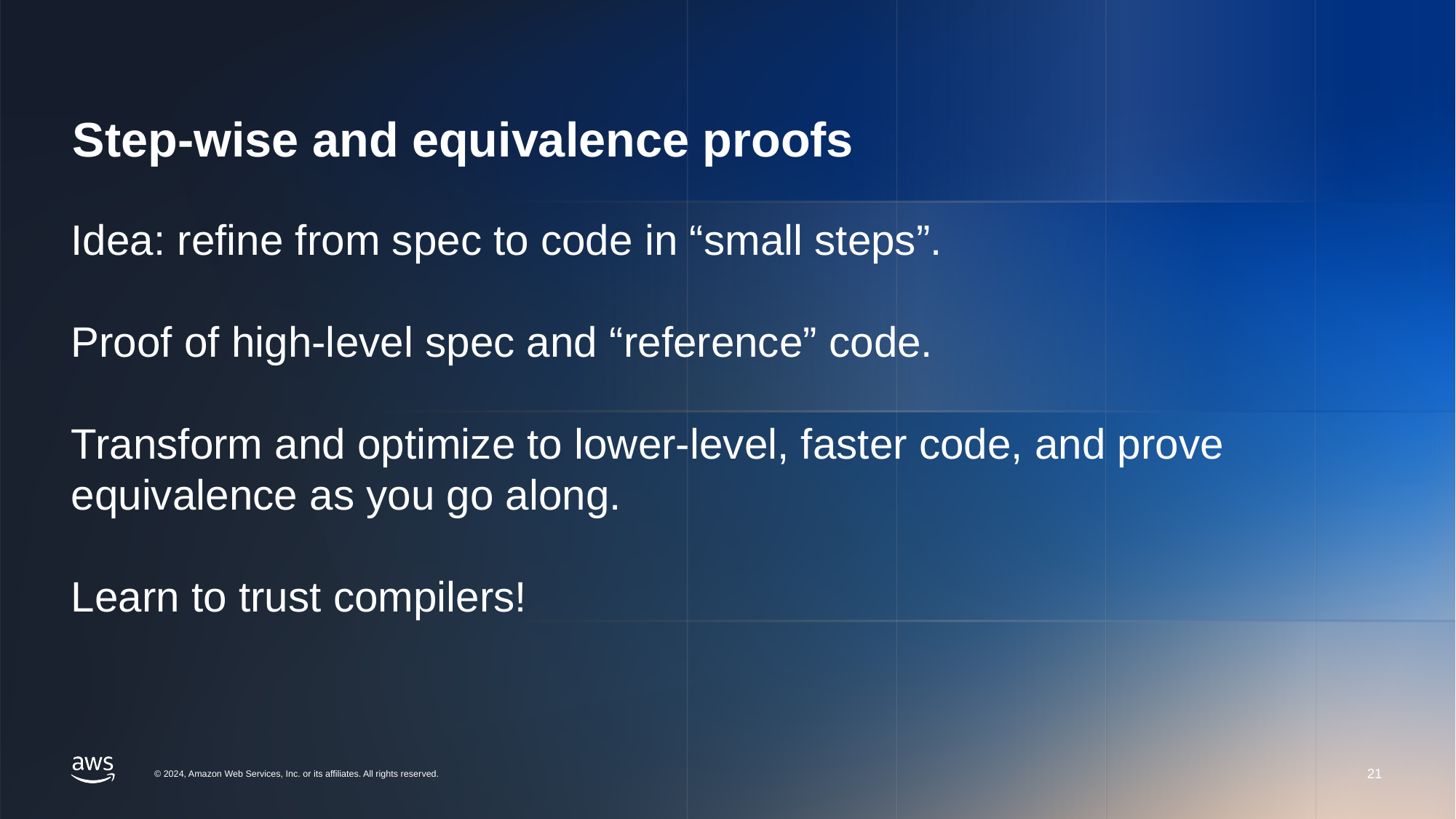

# Step-wise and equivalence proofs
Idea: refine from spec to code in “small steps”.

Proof of high-level spec and “reference” code.

Transform and optimize to lower-level, faster code, and prove equivalence as you go along.

Learn to trust compilers!
21